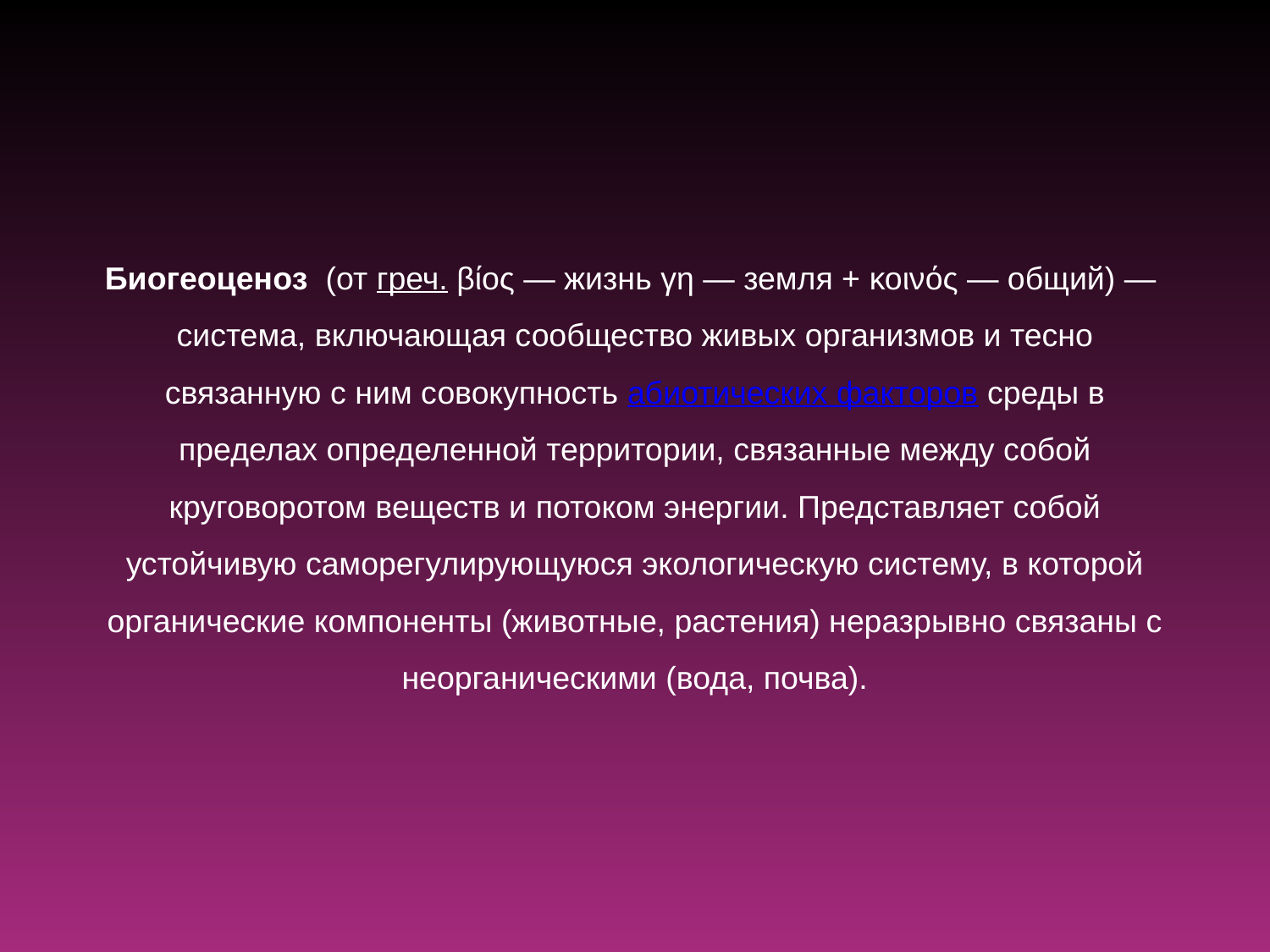

Биогеоценоз  (от греч. βίος — жизнь γη — земля + κοινός — общий) —  система, включающая сообщество живых организмов и тесно связанную с ним совокупность абиотических факторов среды в пределах определенной территории, связанные между собой круговоротом веществ и потоком энергии. Представляет собой устойчивую саморегулирующуюся экологическую систему, в которой органические компоненты (животные, растения) неразрывно связаны с неорганическими (вода, почва).